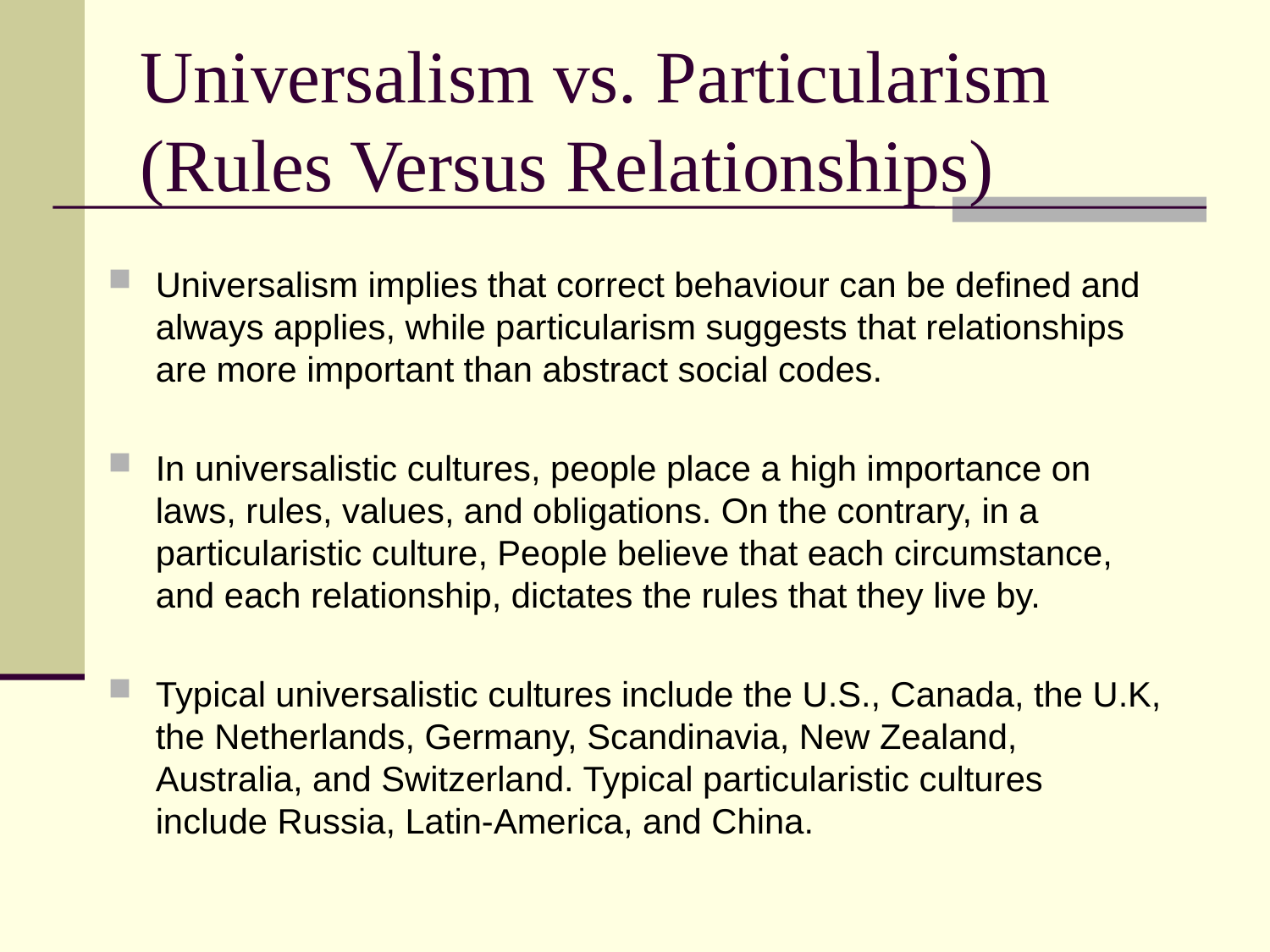

# Universalism vs. Particularism (Rules Versus Relationships)
Universalism implies that correct behaviour can be defined and always applies, while particularism suggests that relationships are more important than abstract social codes.

In universalistic cultures, people place a high importance on laws, rules, values, and obligations. On the contrary, in a particularistic culture, People believe that each circumstance, and each relationship, dictates the rules that they live by.

Typical universalistic cultures include the U.S., Canada, the U.K, the Netherlands, Germany, Scandinavia, New Zealand, Australia, and Switzerland. Typical particularistic cultures include Russia, Latin-America, and China.